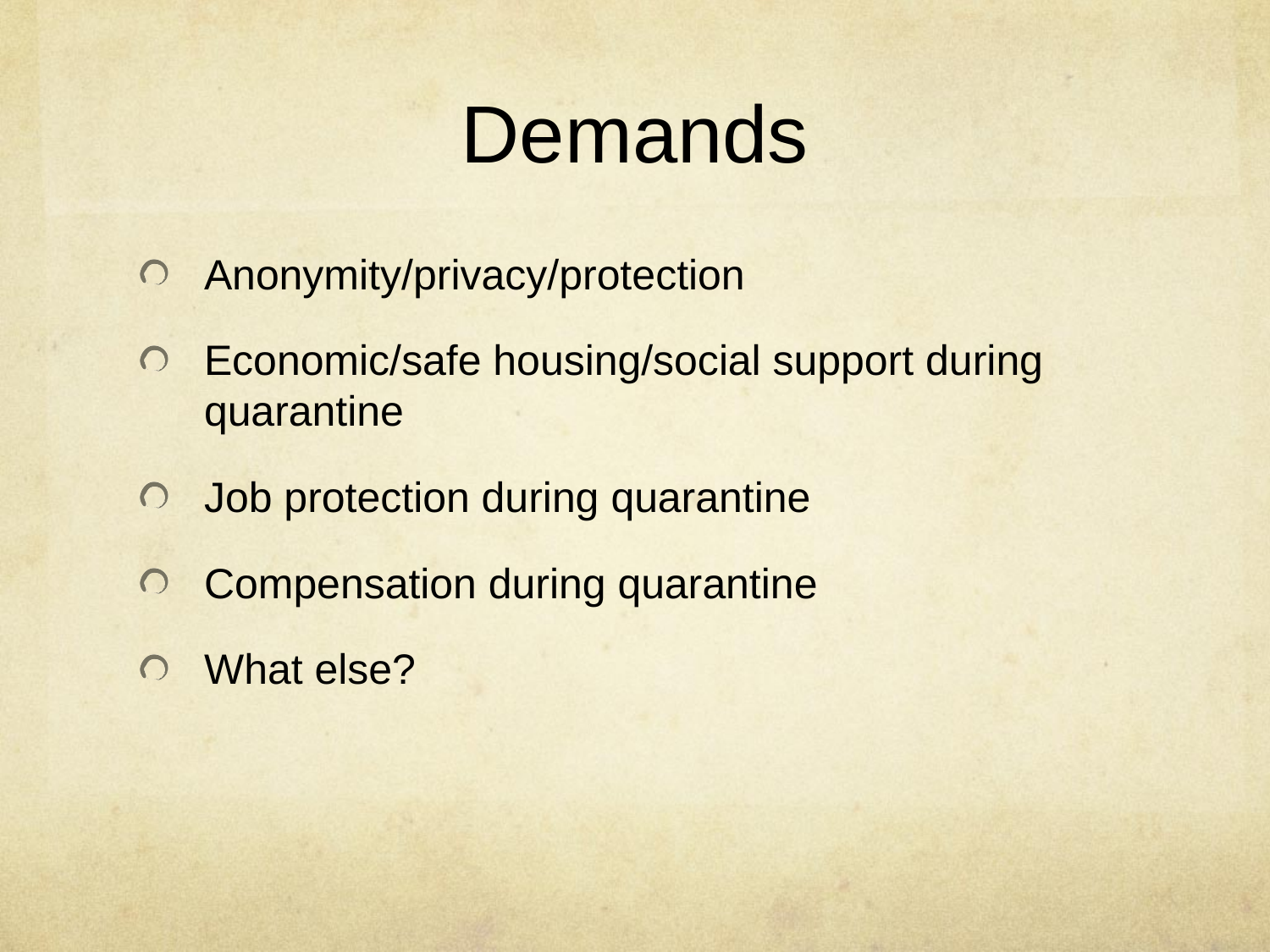

# Demands
Anonymity/privacy/protection
Economic/safe housing/social support during quarantine
Job protection during quarantine
Compensation during quarantine
What else?